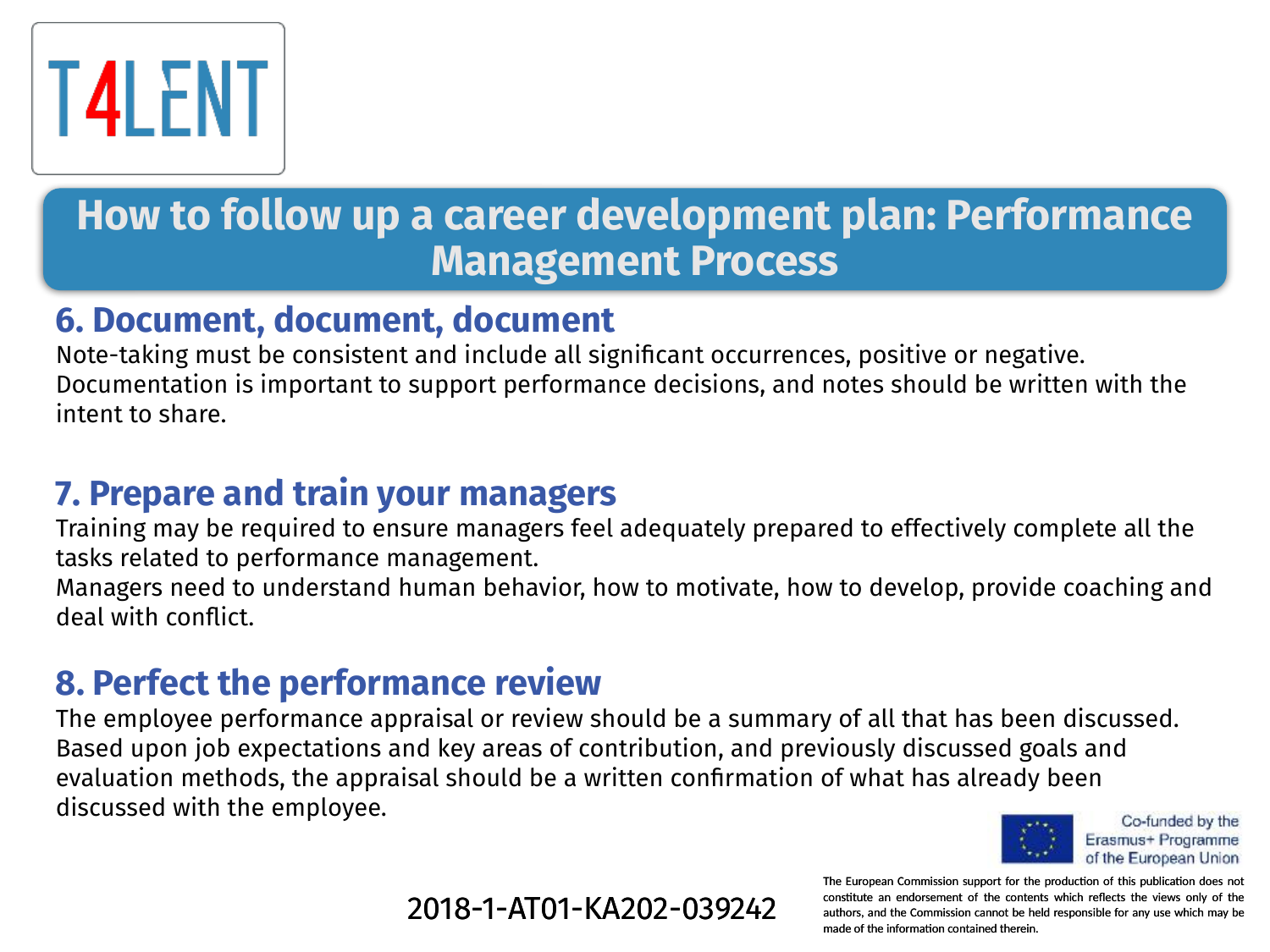

How to follow up a career development plan: Performance Management Process
6. Document, document, document
Note-taking must be consistent and include all significant occurrences, positive or negative. Documentation is important to support performance decisions, and notes should be written with the intent to share.

7. Prepare and train your managers
Training may be required to ensure managers feel adequately prepared to effectively complete all the tasks related to performance management.
Managers need to understand human behavior, how to motivate, how to develop, provide coaching and deal with conflict.

8. Perfect the performance review
The employee performance appraisal or review should be a summary of all that has been discussed. Based upon job expectations and key areas of contribution, and previously discussed goals and evaluation methods, the appraisal should be a written confirmation of what has already been discussed with the employee.